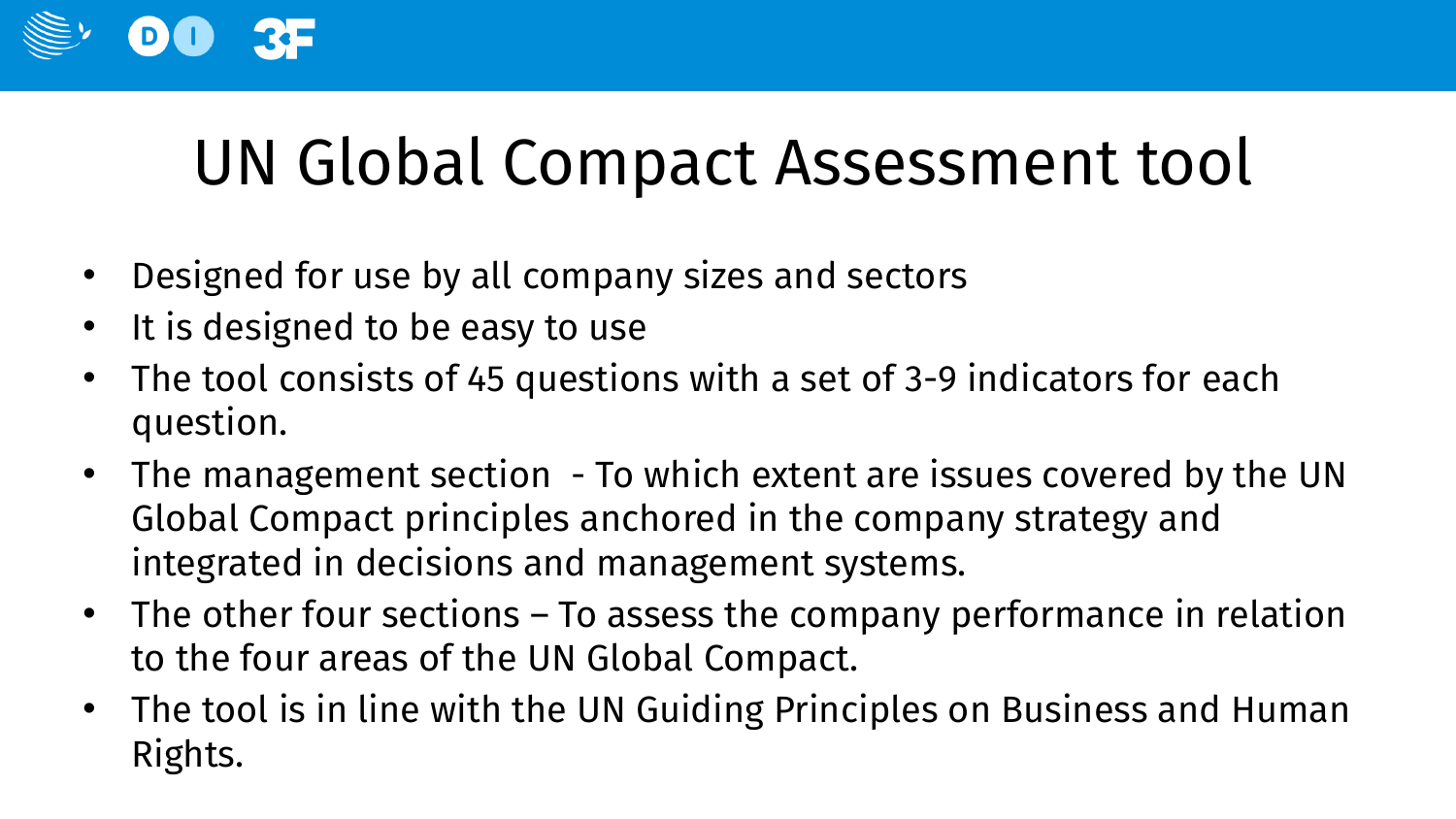

# UN Global Compact Assessment tool
Designed for use by all company sizes and sectors
It is designed to be easy to use
The tool consists of 45 questions with a set of 3-9 indicators for each question.
The management section  - To which extent are issues covered by the UN Global Compact principles anchored in the company strategy and integrated in decisions and management systems.
The other four sections – To assess the company performance in relation to the four areas of the UN Global Compact.
The tool is in line with the UN Guiding Principles on Business and Human Rights.